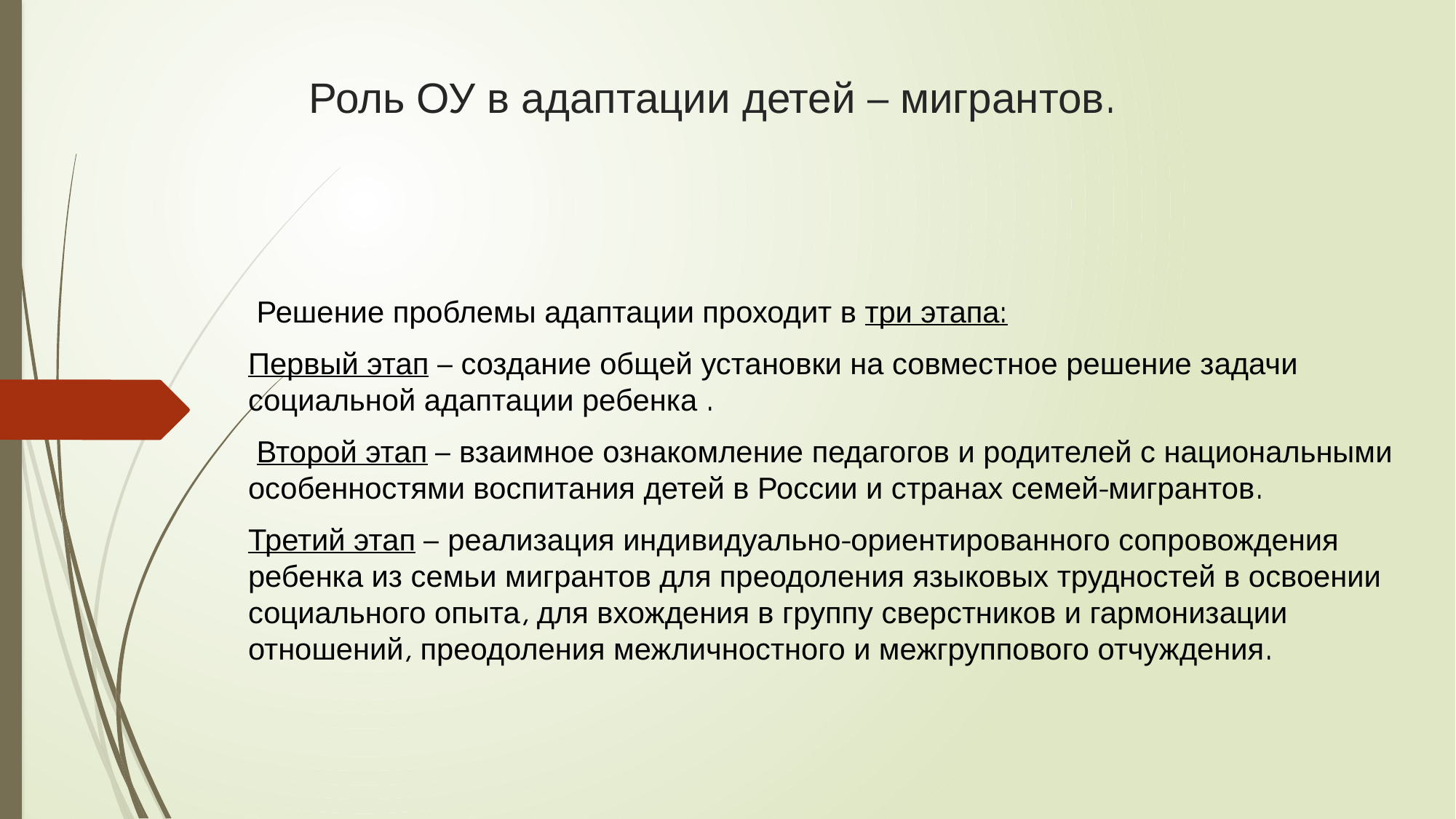

# Роль ОУ в адаптации детей – мигрантов.
 Решение проблемы адаптации проходит в три этапа:
Первый этап – создание общей установки на совместное решение задачи социальной адаптации ребенка .
 Второй этап – взаимное ознакомление педагогов и родителей с национальными особенностями воспитания детей в России и странах семей-мигрантов.
Третий этап – реализация индивидуально-ориентированного сопровождения ребенка из семьи мигрантов для преодоления языковых трудностей в освоении социального опыта, для вхождения в группу сверстников и гармонизации отношений, преодоления межличностного и межгруппового отчуждения.